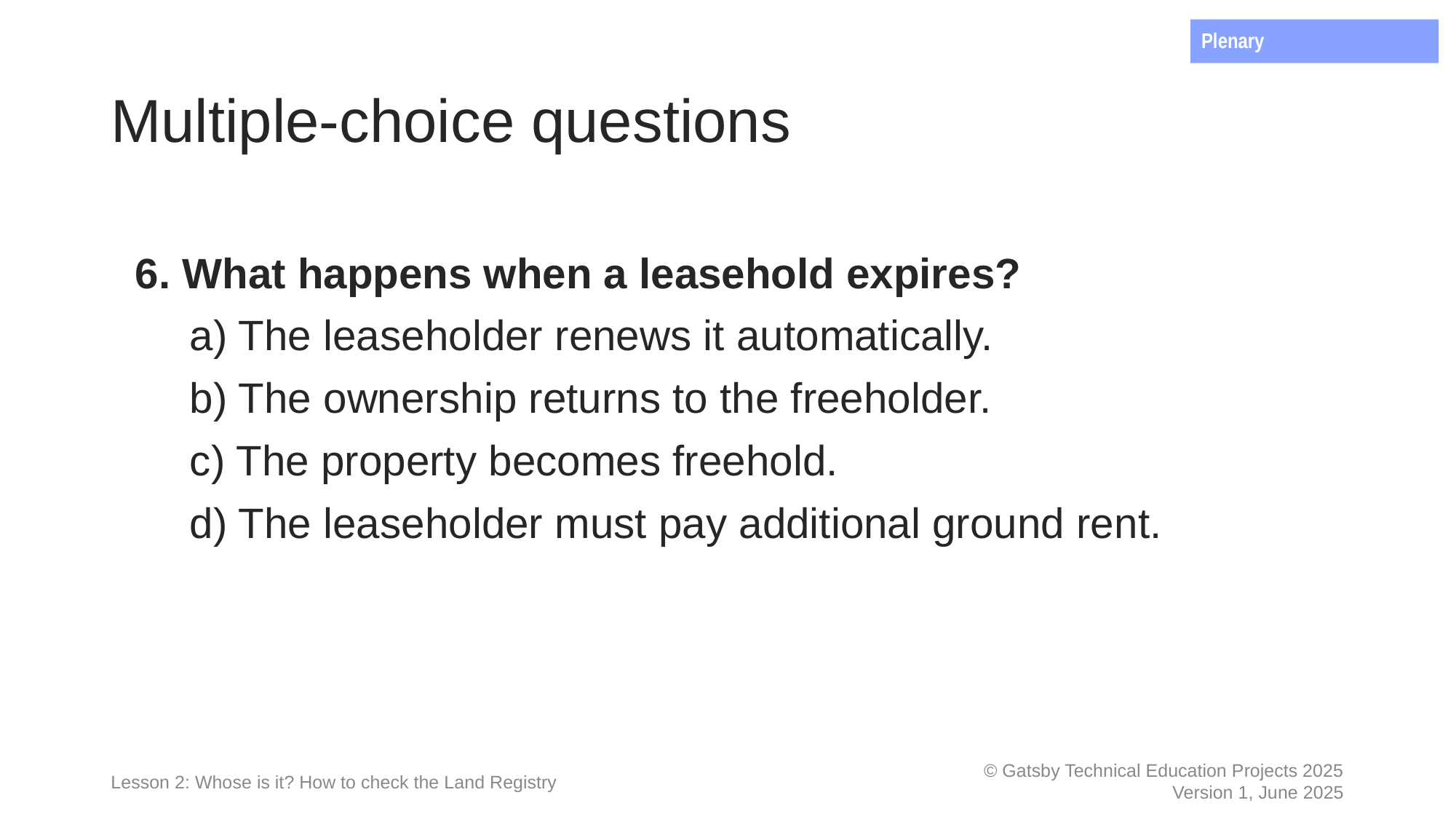

Plenary
# Multiple-choice questions
6. What happens when a leasehold expires?
a) The leaseholder renews it automatically.
b) The ownership returns to the freeholder.
c) The property becomes freehold.
d) The leaseholder must pay additional ground rent.

Lesson 2: Whose is it? How to check the Land Registry